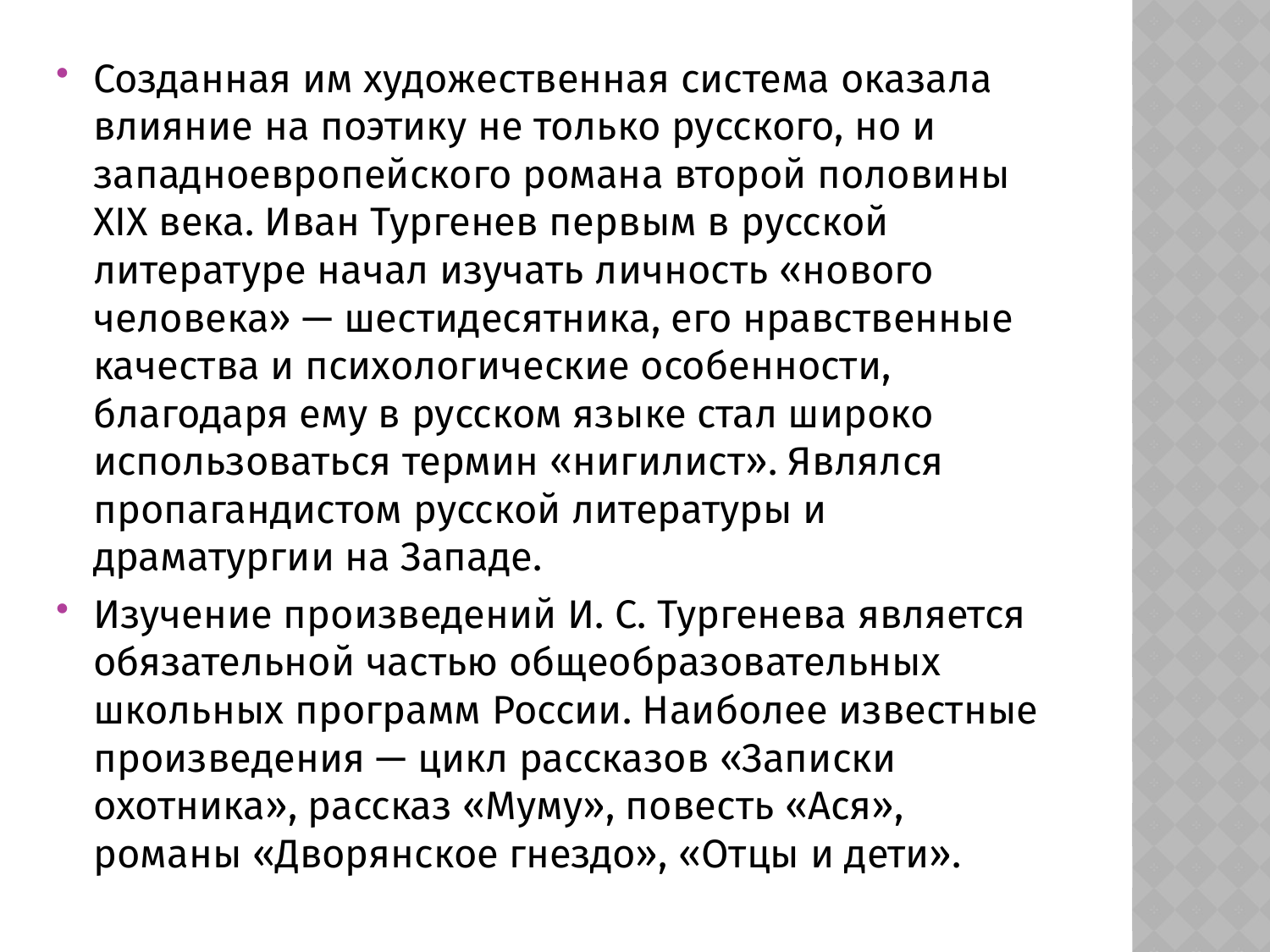

Созданная им художественная система оказала влияние на поэтику не только русского, но и западноевропейского романа второй половины XIX века. Иван Тургенев первым в русской литературе начал изучать личность «нового человека» — шестидесятника, его нравственные качества и психологические особенности, благодаря ему в русском языке стал широко использоваться термин «нигилист». Являлся пропагандистом русской литературы и драматургии на Западе.
Изучение произведений И. С. Тургенева является обязательной частью общеобразовательных школьных программ России. Наиболее известные произведения — цикл рассказов «Записки охотника», рассказ «Муму», повесть «Ася», романы «Дворянское гнездо», «Отцы и дети».